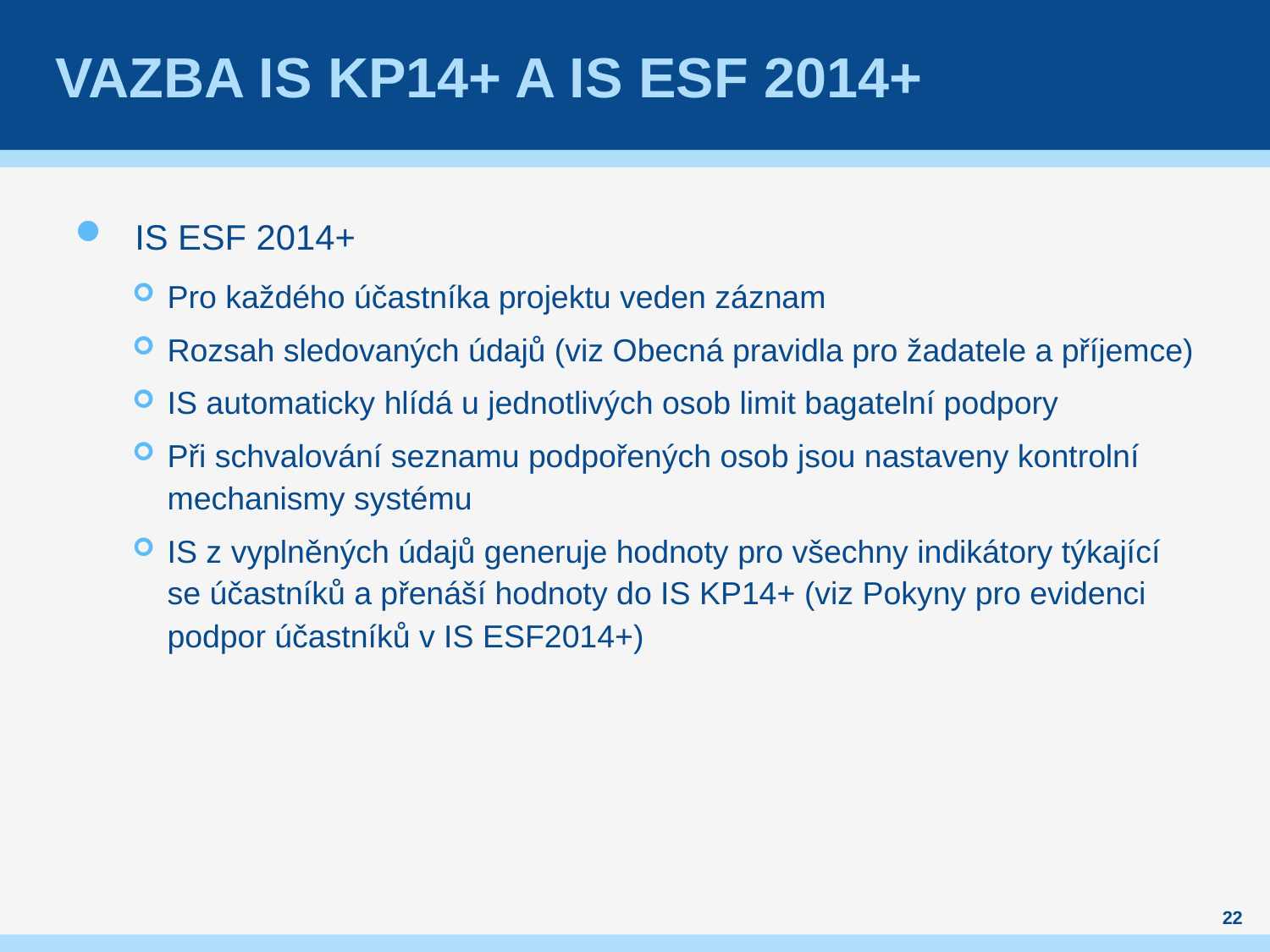

# vazba IS KP14+ a IS ESF 2014+
IS ESF 2014+
Pro každého účastníka projektu veden záznam
Rozsah sledovaných údajů (viz Obecná pravidla pro žadatele a příjemce)
IS automaticky hlídá u jednotlivých osob limit bagatelní podpory
Při schvalování seznamu podpořených osob jsou nastaveny kontrolní mechanismy systému
IS z vyplněných údajů generuje hodnoty pro všechny indikátory týkající se účastníků a přenáší hodnoty do IS KP14+ (viz Pokyny pro evidenci podpor účastníků v IS ESF2014+)

22